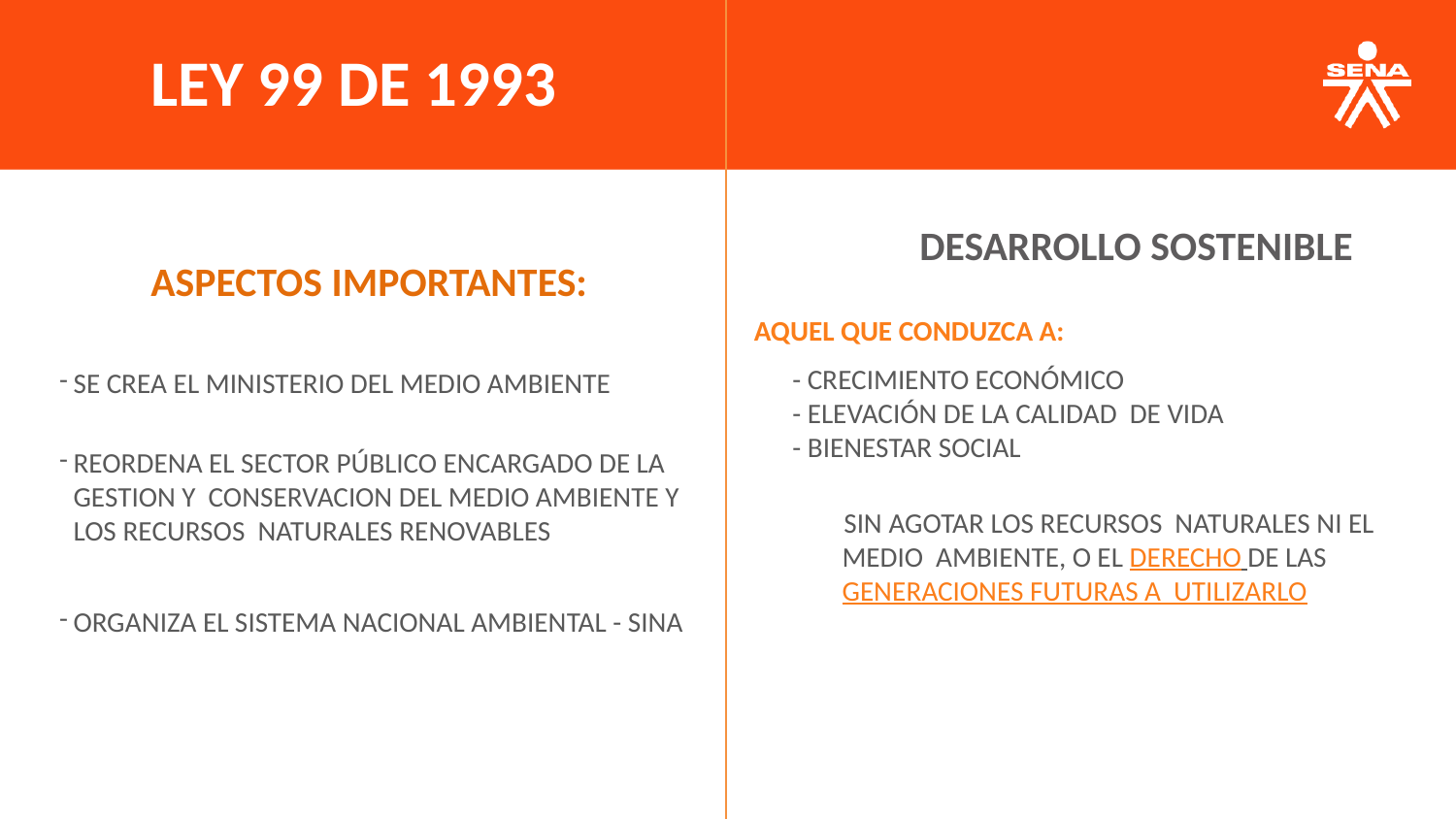

LEY 99 DE 1993
DESARROLLO SOSTENIBLE
ASPECTOS IMPORTANTES:
AQUEL QUE CONDUZCA A:
- CRECIMIENTO ECONÓMICO
- ELEVACIÓN DE LA CALIDAD  DE VIDA
- BIENESTAR SOCIAL
SE CREA EL MINISTERIO DEL MEDIO AMBIENTE

REORDENA EL SECTOR PÚBLICO ENCARGADO DE LA GESTION Y  CONSERVACION DEL MEDIO AMBIENTE Y LOS RECURSOS  NATURALES RENOVABLES

ORGANIZA EL SISTEMA NACIONAL AMBIENTAL - SINA
SIN AGOTAR LOS RECURSOS  NATURALES NI EL MEDIO  AMBIENTE, O EL DERECHO DE LAS  GENERACIONES FUTURAS A  UTILIZARLO